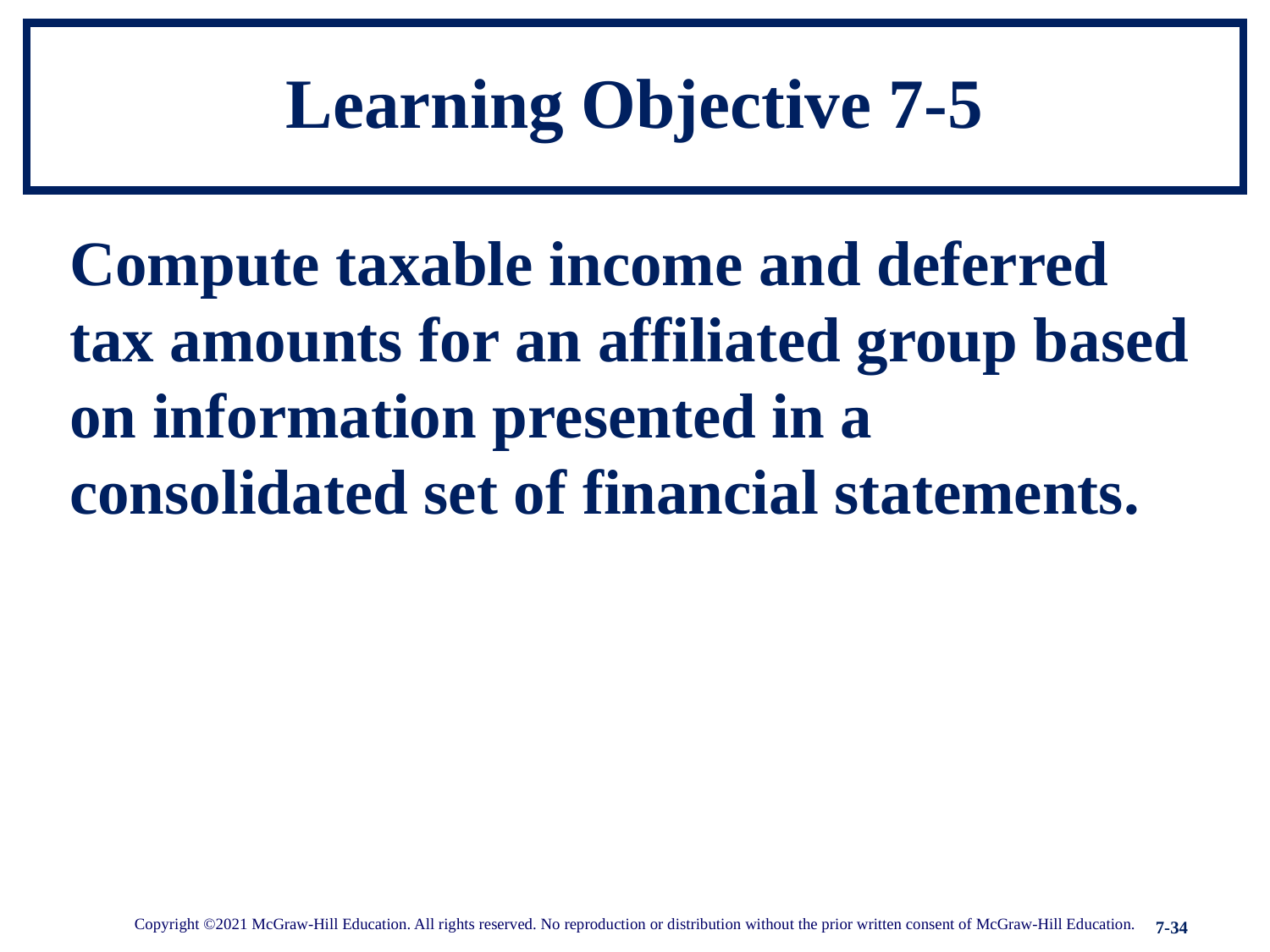

# Learning Objective 7-5
Compute taxable income and deferred tax amounts for an affiliated group based on information presented in a consolidated set of financial statements.
Copyright ©2021 McGraw-Hill Education. All rights reserved. No reproduction or distribution without the prior written consent of McGraw-Hill Education.
7-34